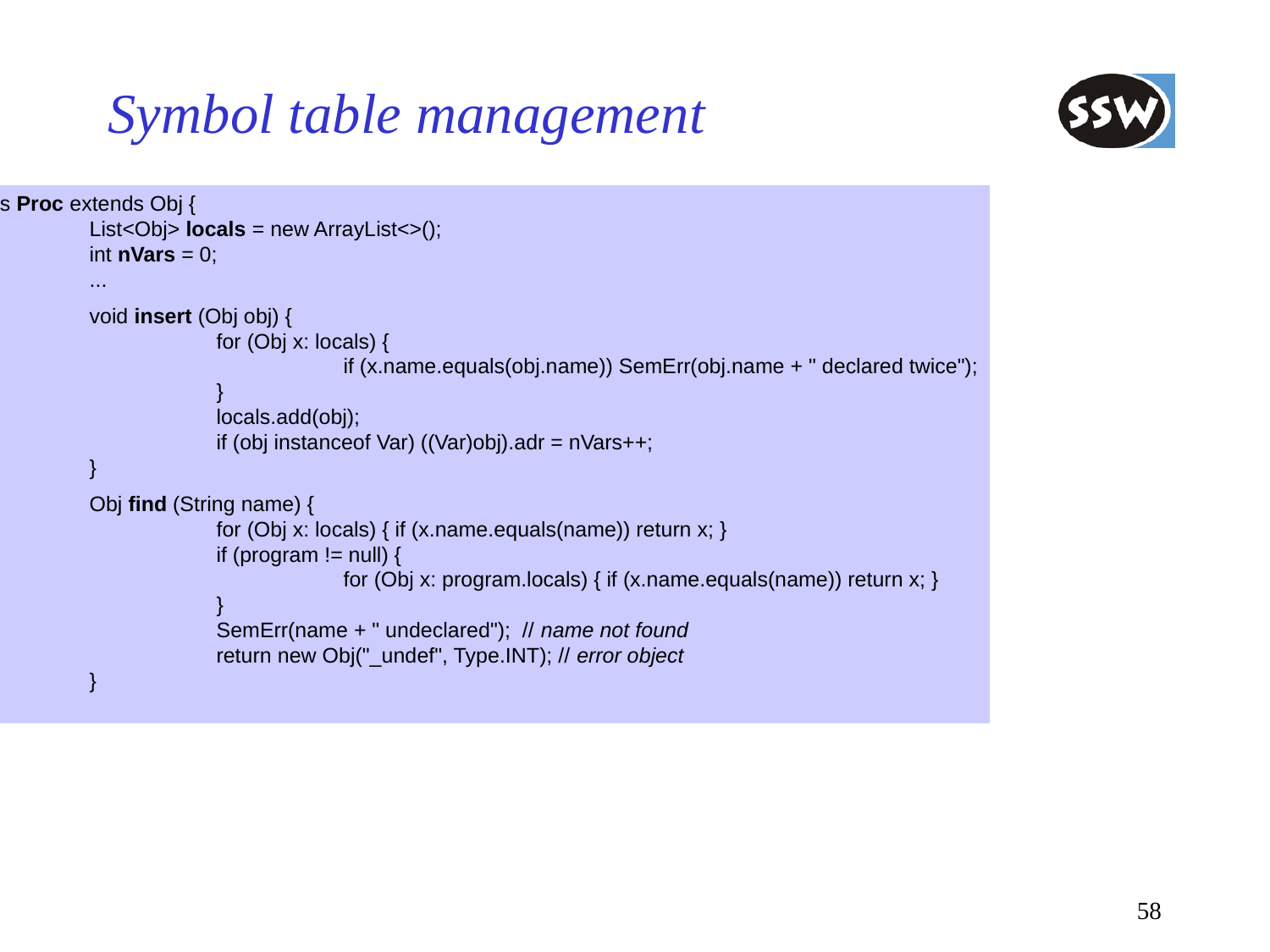

# Symbol table management
class Proc extends Obj {
	List<Obj> locals = new ArrayList<>();
	int nVars = 0;
	...
	void insert (Obj obj) {
		for (Obj x: locals) {
			if (x.name.equals(obj.name)) SemErr(obj.name + " declared twice");
		}
		locals.add(obj);
		if (obj instanceof Var) ((Var)obj).adr = nVars++;
	}
	Obj find (String name) {
		for (Obj x: locals) { if (x.name.equals(name)) return x; }
		if (program != null) {
			for (Obj x: program.locals) { if (x.name.equals(name)) return x; }
		}
		SemErr(name + " undeclared");  // name not found
		return new Obj("_undef", Type.INT); // error object
	}
}
58